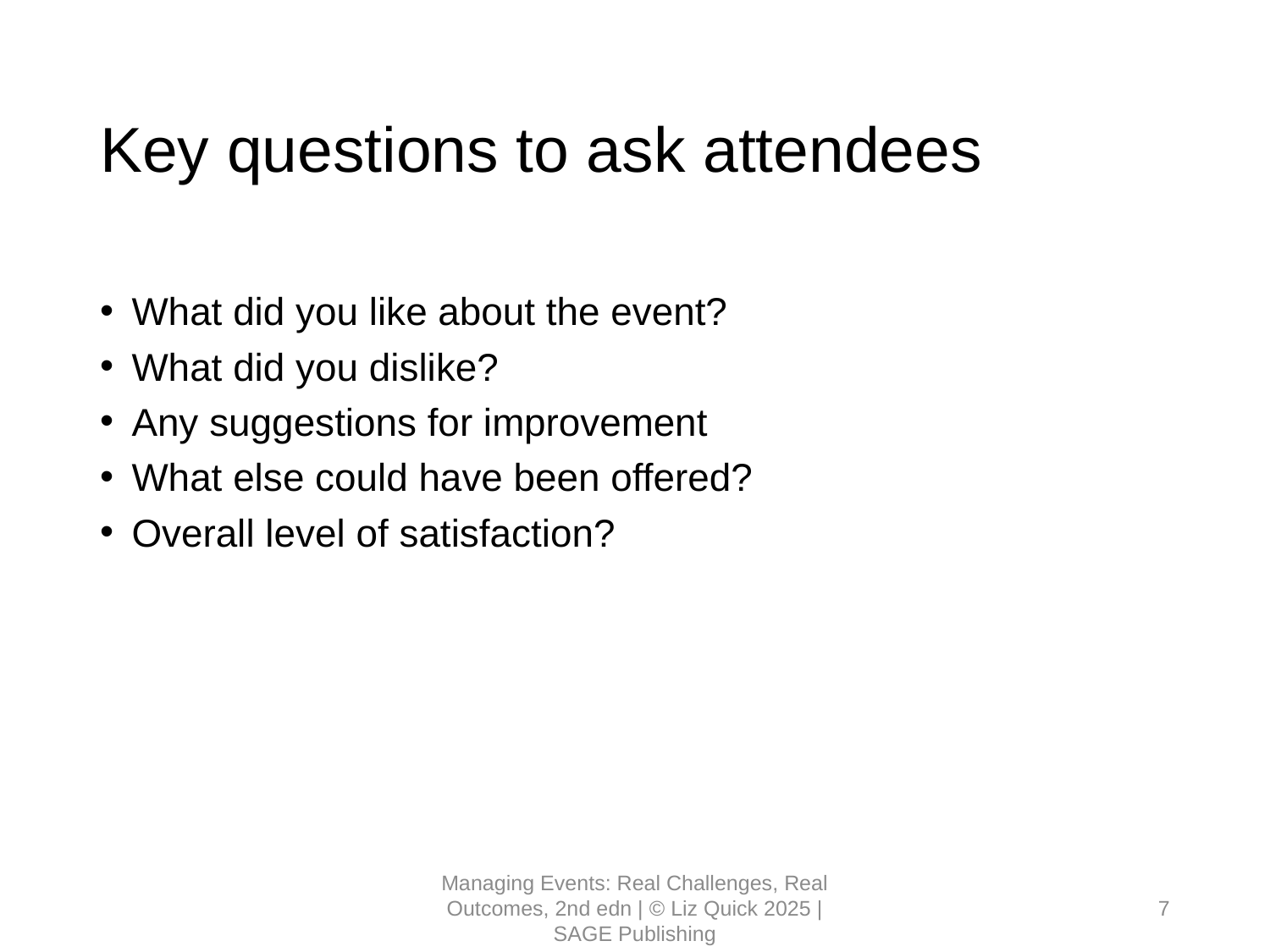

# Key questions to ask attendees
What did you like about the event?
What did you dislike?
Any suggestions for improvement
What else could have been offered?
Overall level of satisfaction?
Managing Events: Real Challenges, Real Outcomes, 2nd edn | © Liz Quick 2025 | SAGE Publishing
7